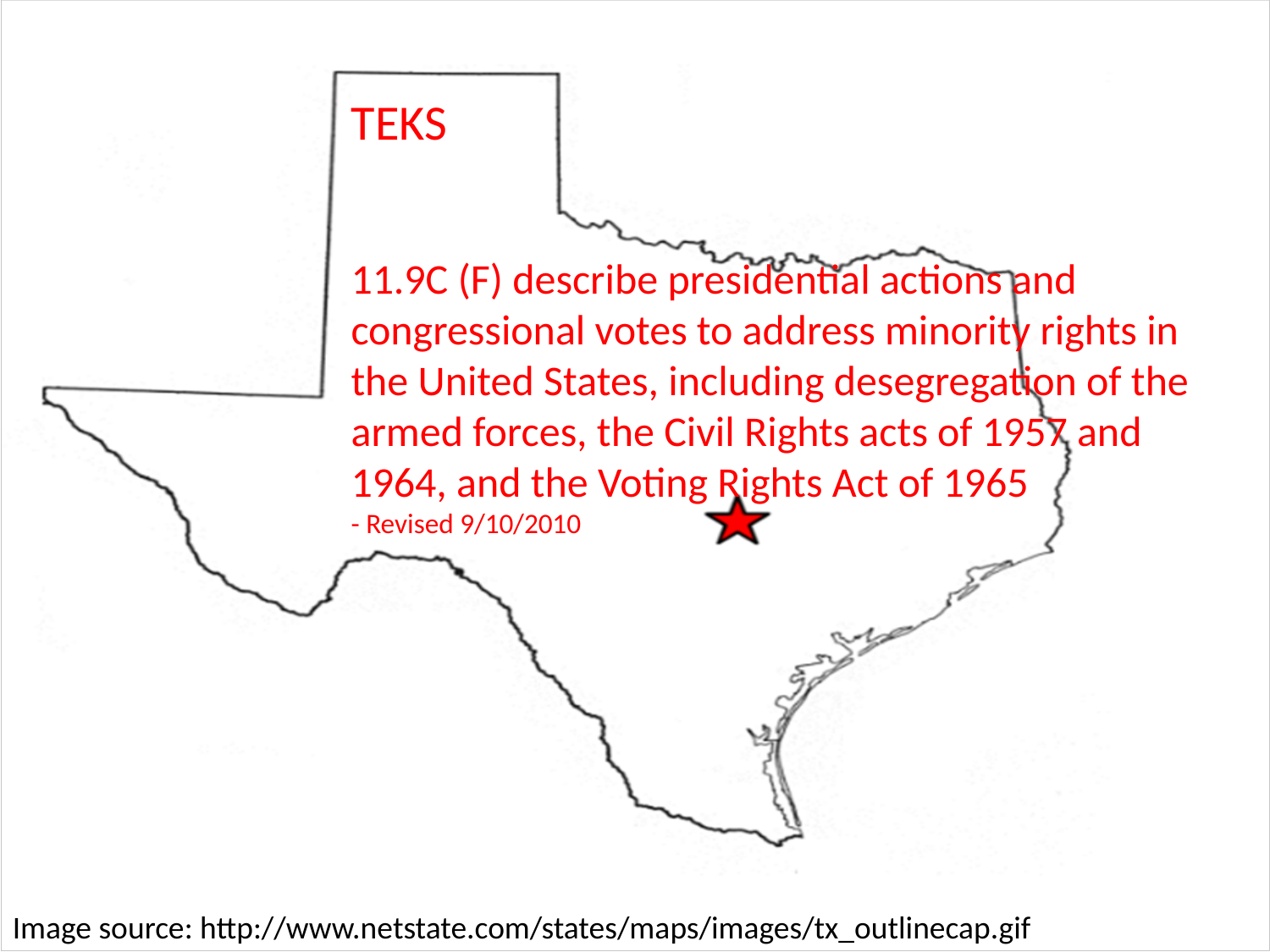

TEKS

11.9C (F) describe presidential actions and congressional votes to address minority rights in the United States, including desegregation of the armed forces, the Civil Rights acts of 1957 and 1964, and the Voting Rights Act of 1965
- Revised 9/10/2010
Image source: http://www.netstate.com/states/maps/images/tx_outlinecap.gif